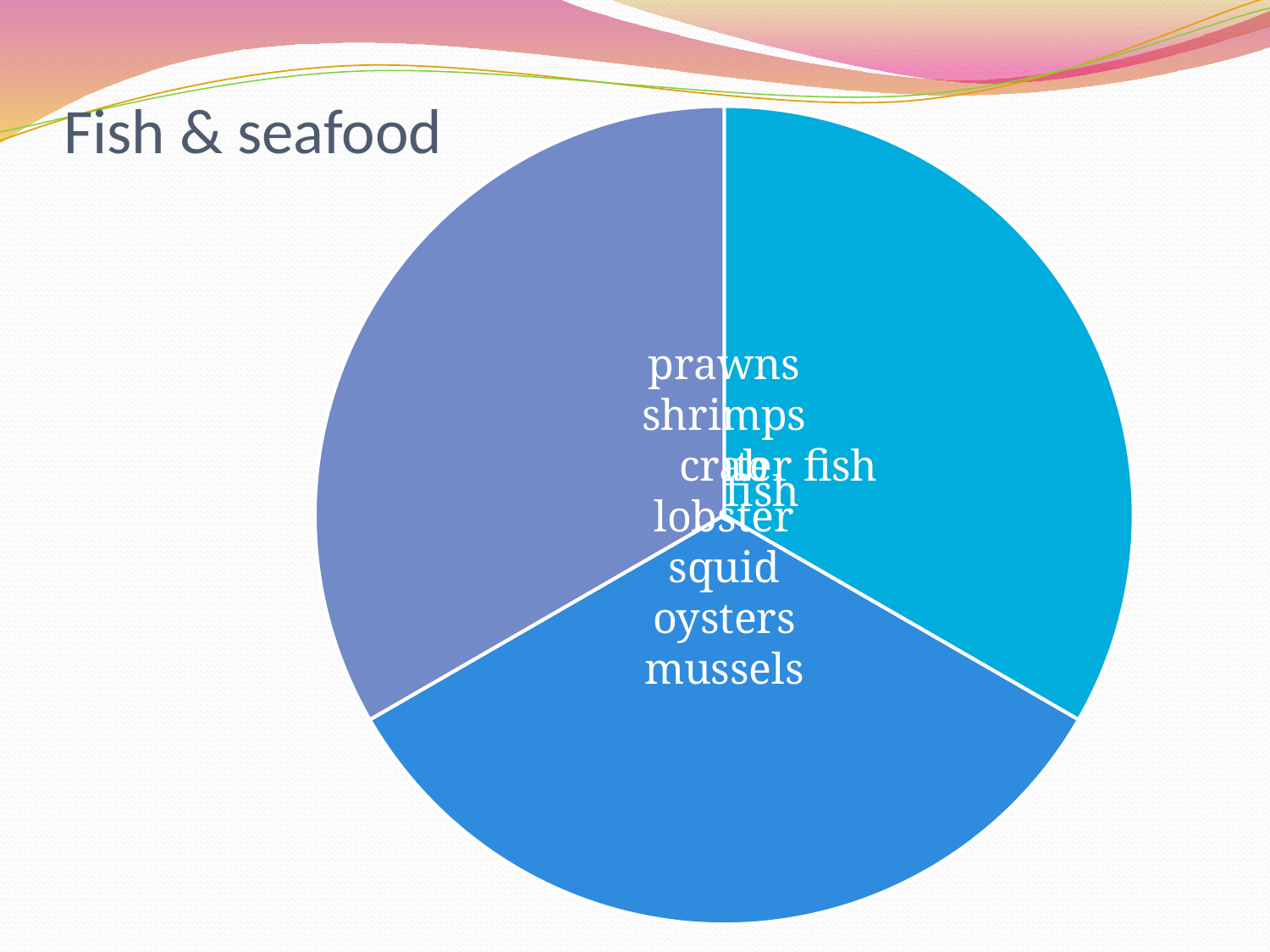

sea fish

freshwater fish

prawns
shrimps
crab
lobster
squid
oysters
mussels
# Fish & seafood